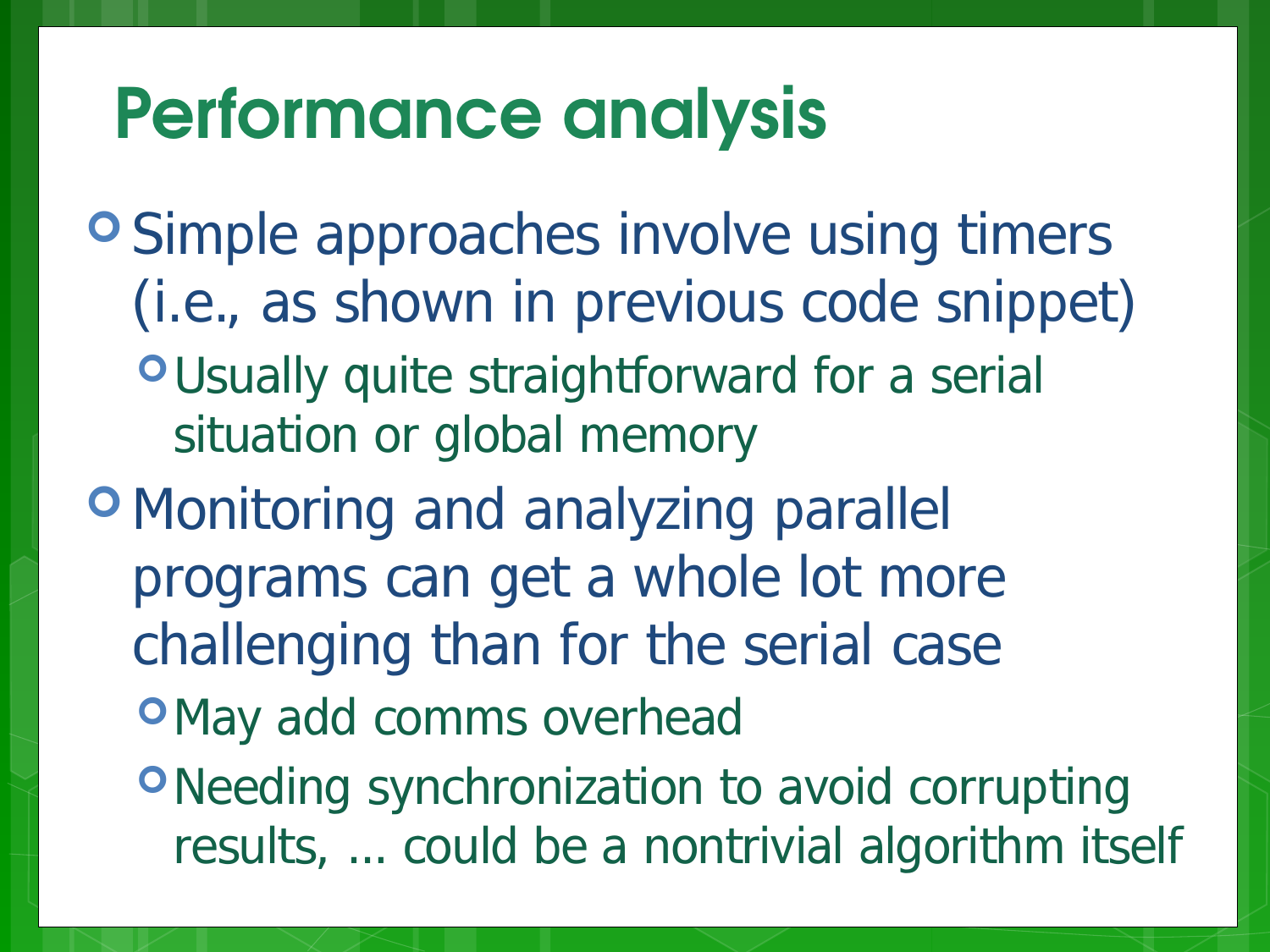

# Performance analysis
Simple approaches involve using timers (i.e., as shown in previous code snippet)
Usually quite straightforward for a serial situation or global memory
Monitoring and analyzing parallel programs can get a whole lot more challenging than for the serial case
May add comms overhead
Needing synchronization to avoid corrupting results, … could be a nontrivial algorithm itself